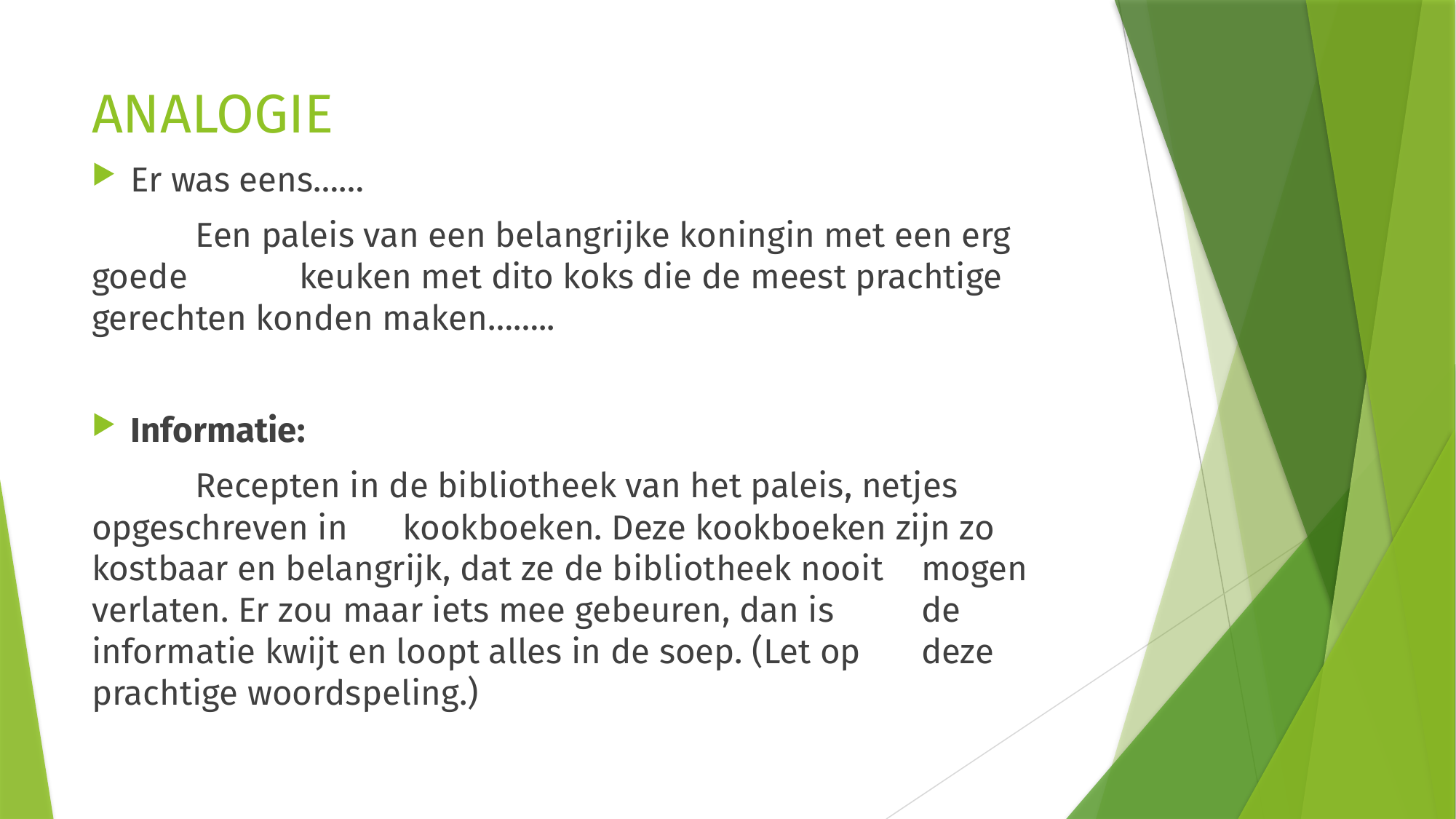

# ANALOGIE
Er was eens……
	Een paleis van een belangrijke koningin met een erg 	goede 	keuken met dito koks die de meest prachtige 	gerechten konden maken……..

Informatie:
	Recepten in de bibliotheek van het paleis, netjes 	opgeschreven in 	kookboeken. Deze kookboeken zijn zo 	kostbaar en belangrijk, dat ze de bibliotheek nooit 	mogen verlaten. Er zou maar iets mee gebeuren, dan is 	de informatie kwijt en loopt alles in de soep. (Let op 	deze prachtige woordspeling.)